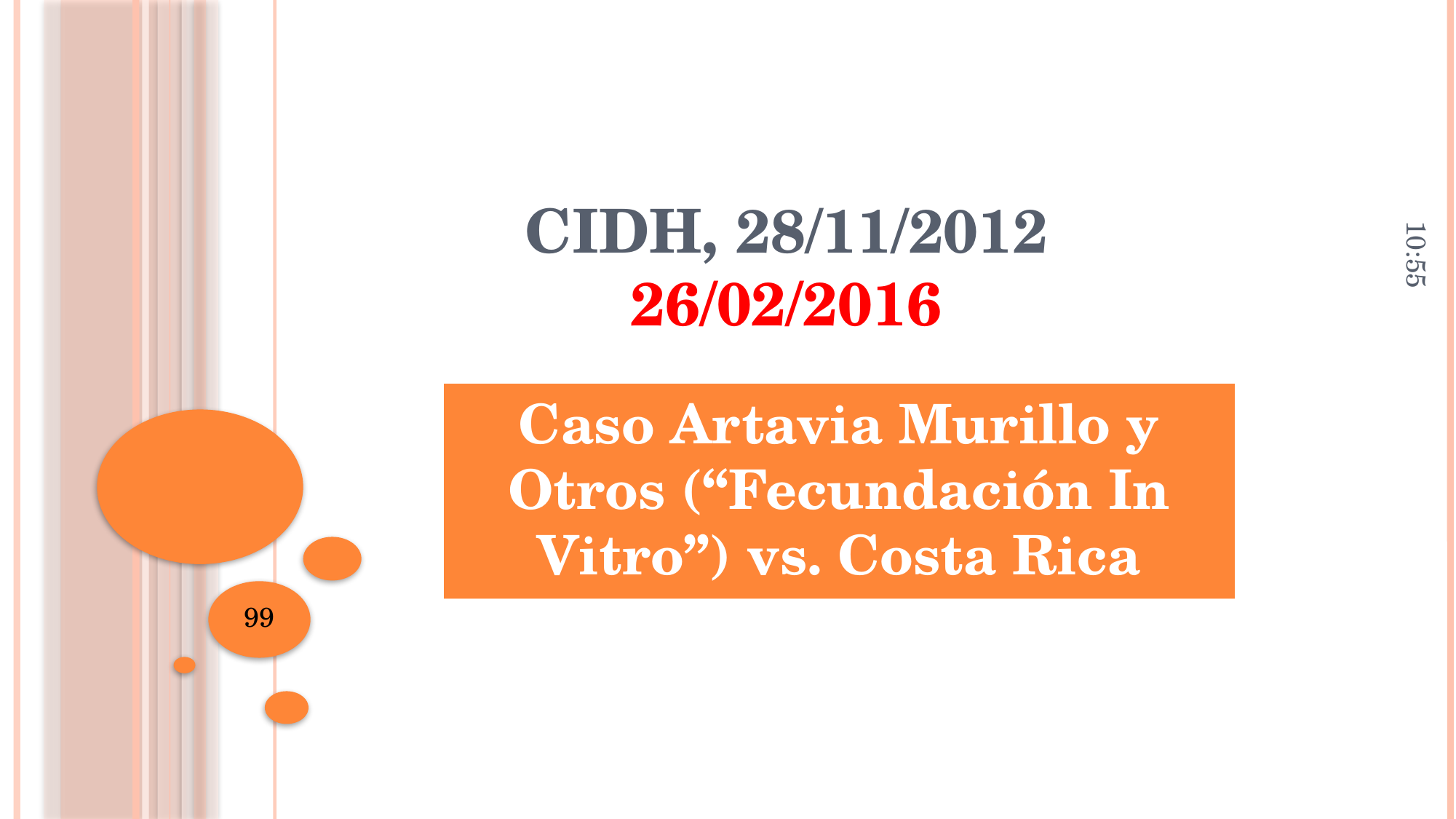

# CIDH, 28/11/2012 26/02/2016
10:55
Caso Artavia Murillo y Otros (“Fecundación In Vitro”) vs. Costa Rica
99